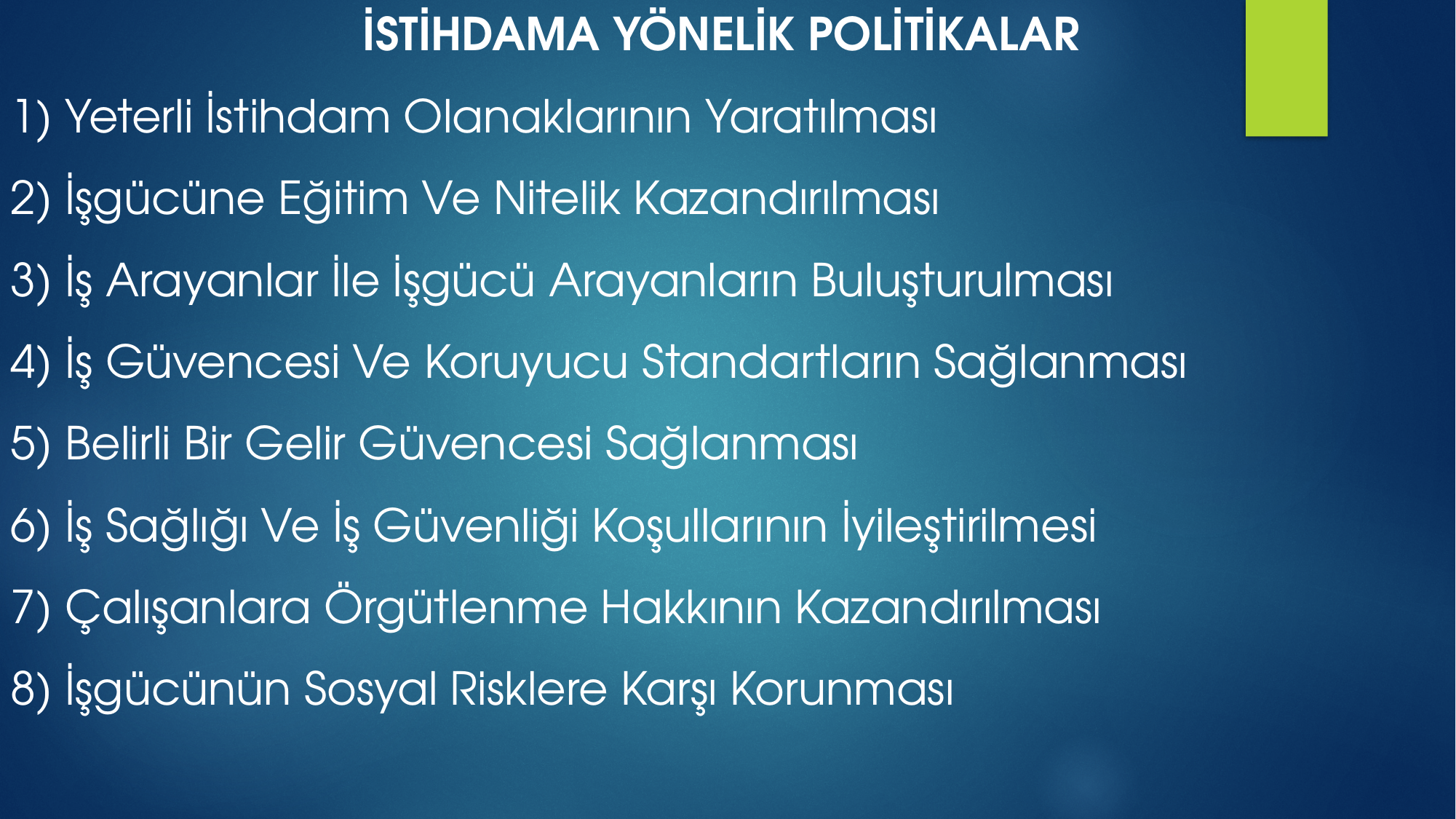

İSTİHDAMA YÖNELİK POLİTİKALAR
1) Yeterli İstihdam Olanaklarının Yaratılması
2) İşgücüne Eğitim Ve Nitelik Kazandırılması
3) İş Arayanlar İle İşgücü Arayanların Buluşturulması
4) İş Güvencesi Ve Koruyucu Standartların Sağlanması
5) Belirli Bir Gelir Güvencesi Sağlanması
6) İş Sağlığı Ve İş Güvenliği Koşullarının İyileştirilmesi
7) Çalışanlara Örgütlenme Hakkının Kazandırılması
8) İşgücünün Sosyal Risklere Karşı Korunması